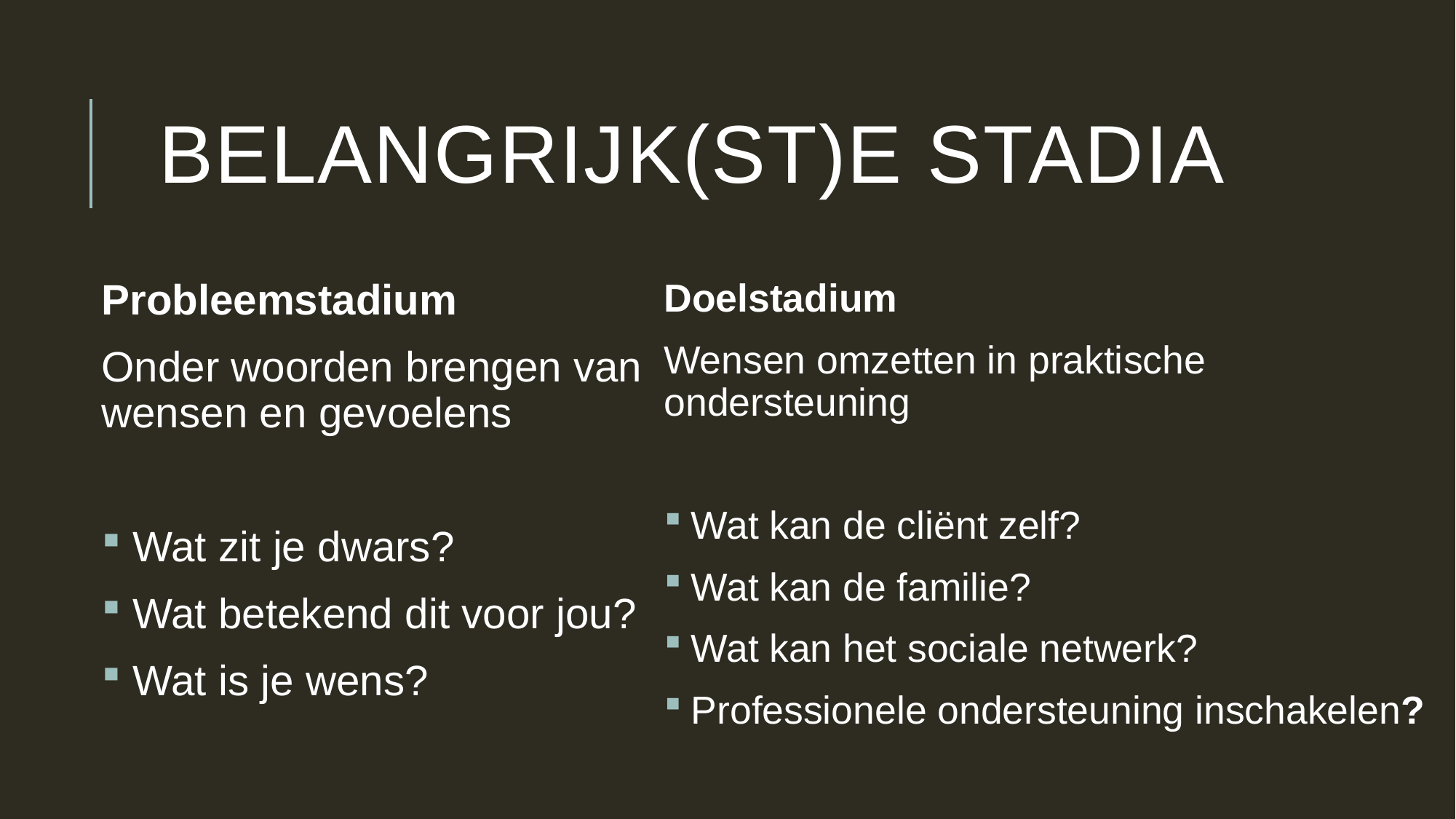

# Belangrijk(st)e stadia
Probleemstadium
Onder woorden brengen van wensen en gevoelens

 Wat zit je dwars?
 Wat betekend dit voor jou?
 Wat is je wens?

Doelstadium
Wensen omzetten in praktische ondersteuning

 Wat kan de cliënt zelf?
 Wat kan de familie?
 Wat kan het sociale netwerk?
 Professionele ondersteuning inschakelen?